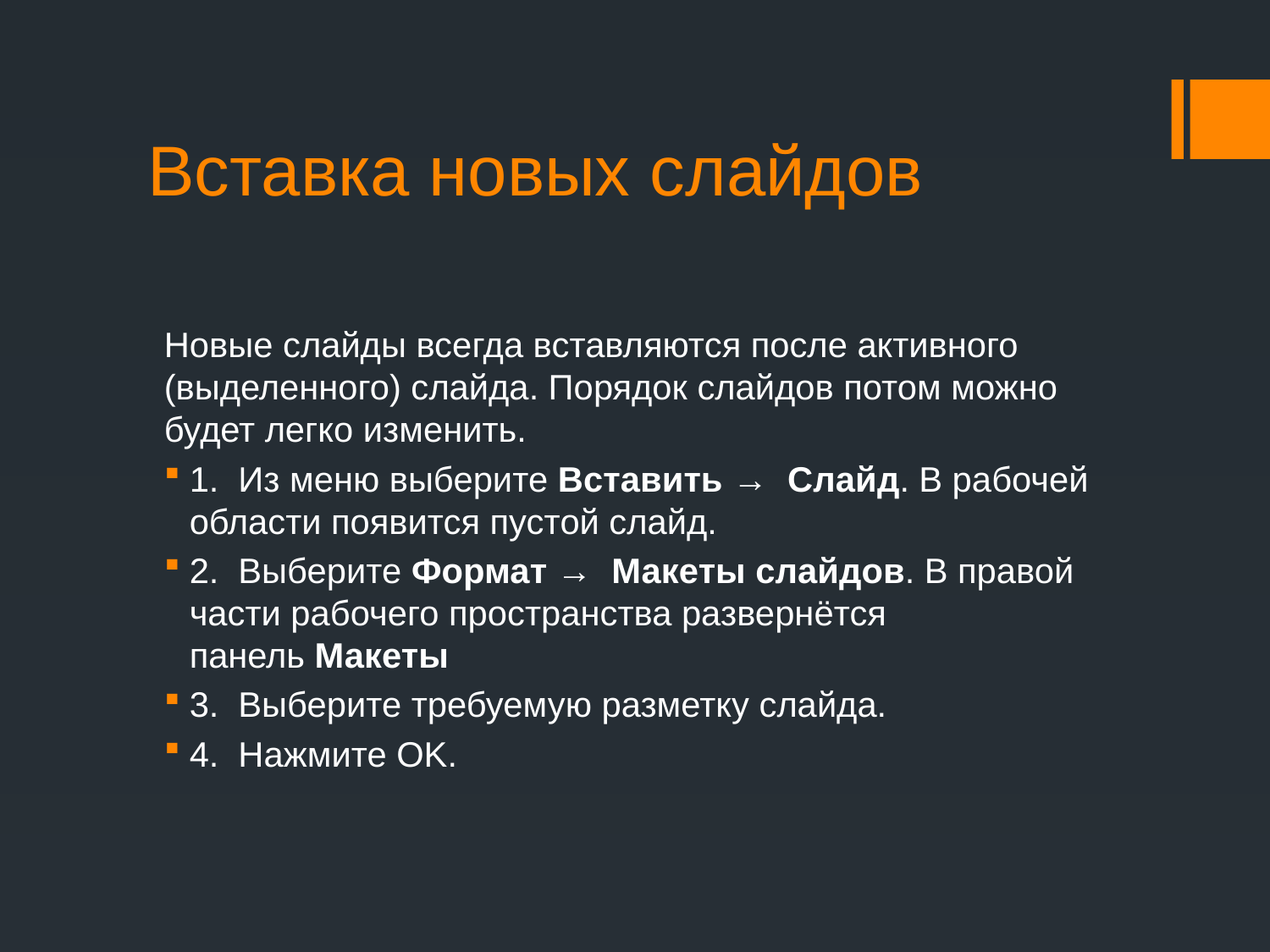

# Вставка новых слайдов
Новые слайды всегда вставляются после активного (выделенного) слайда. Порядок слайдов потом можно будет легко изменить.
1.  Из меню выберите Вставить →  Слайд. В рабочей области появится пустой слайд.
2.  Выберите Формат →  Макеты слайдов. В правой части рабочего пространства развернётся панель Макеты
3.  Выберите требуемую разметку слайда.
4.  Нажмите OK.